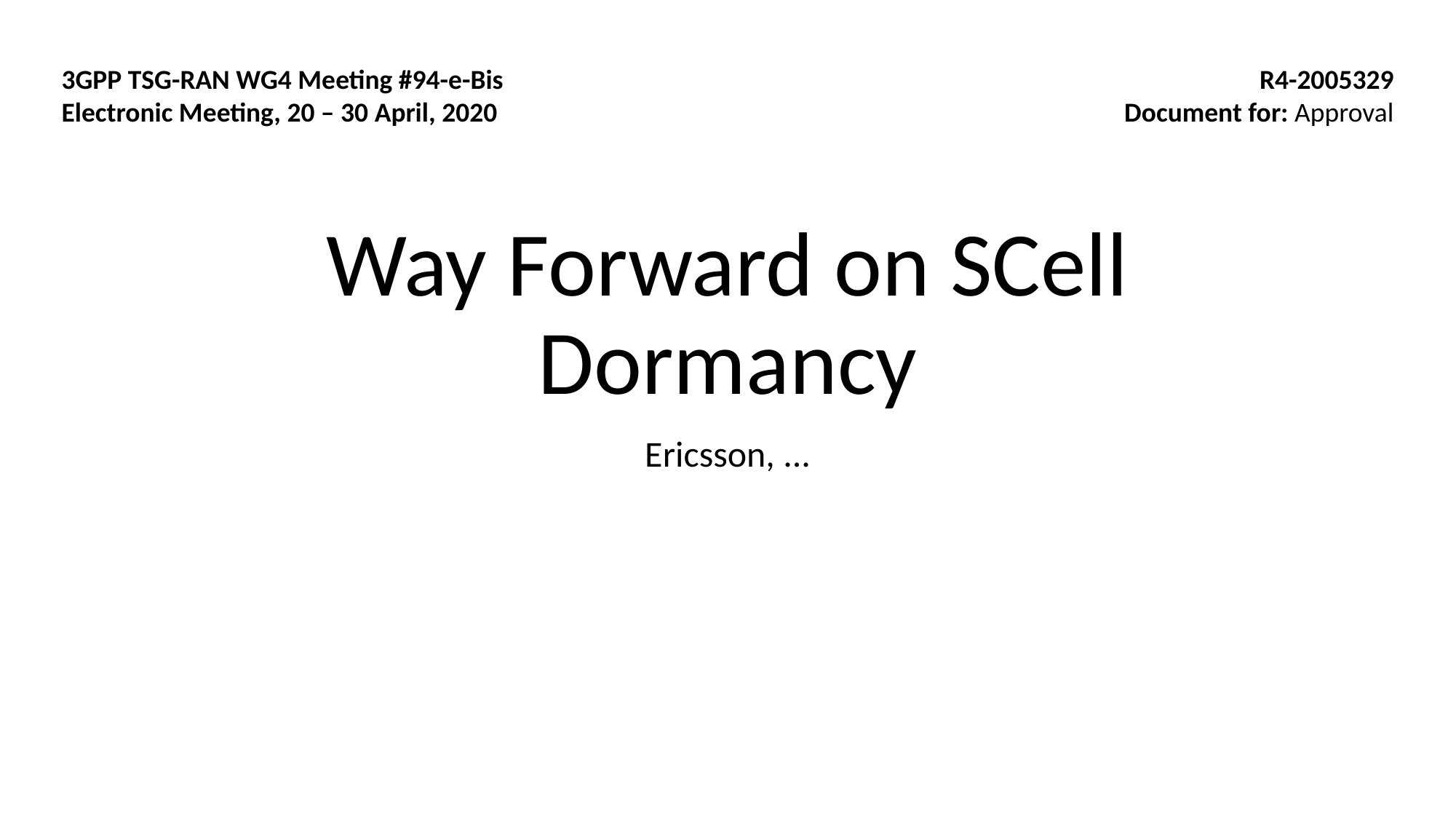

3GPP TSG-RAN WG4 Meeting #94-e-Bis
Electronic Meeting, 20 – 30 April, 2020
R4-2005329
Document for: Approval
# Way Forward on SCell Dormancy
Ericsson, ...